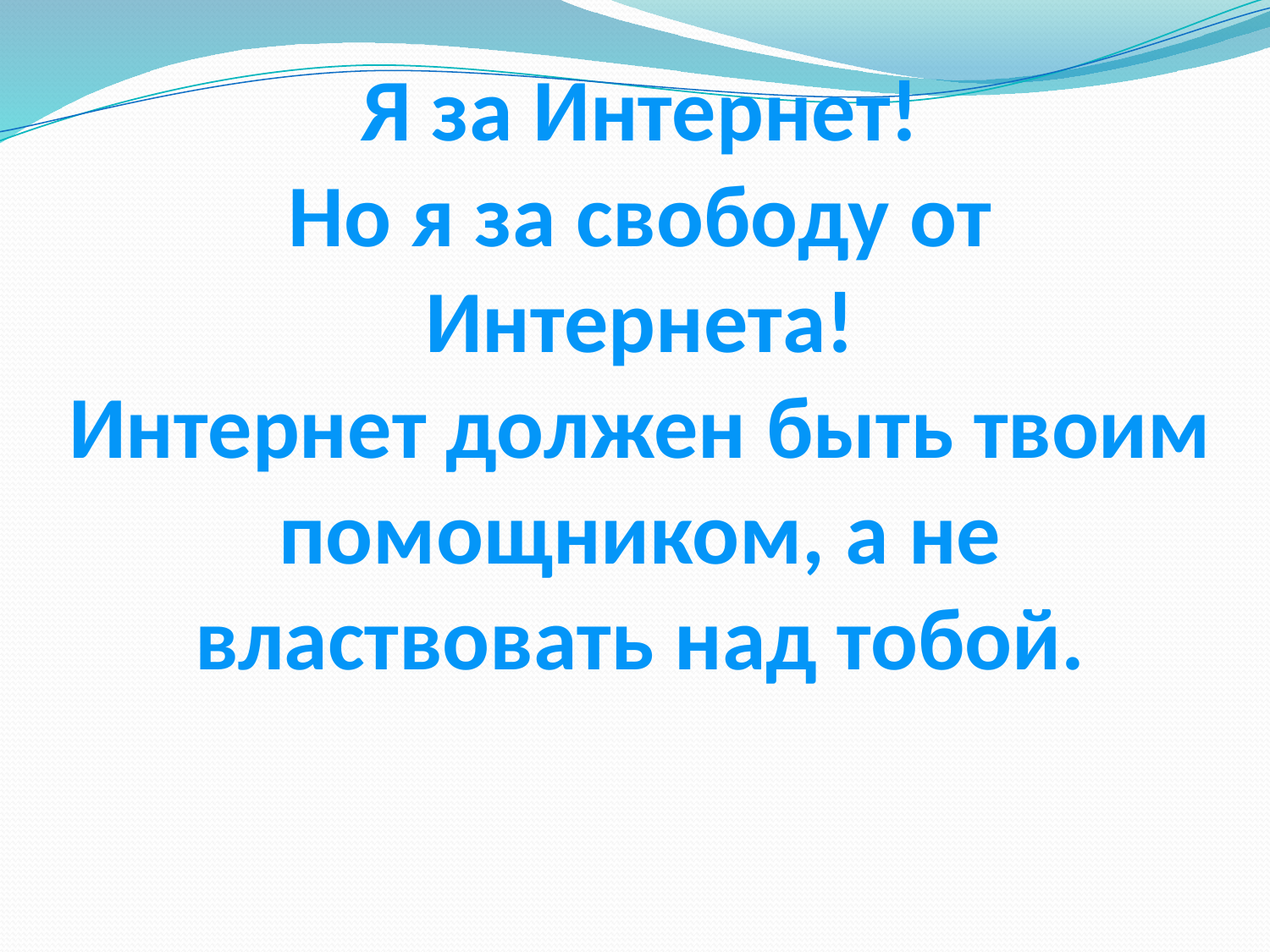

# Я за Интернет! Но я за свободу от Интернета! Интернет должен быть твоим помощником, а не властвовать над тобой.